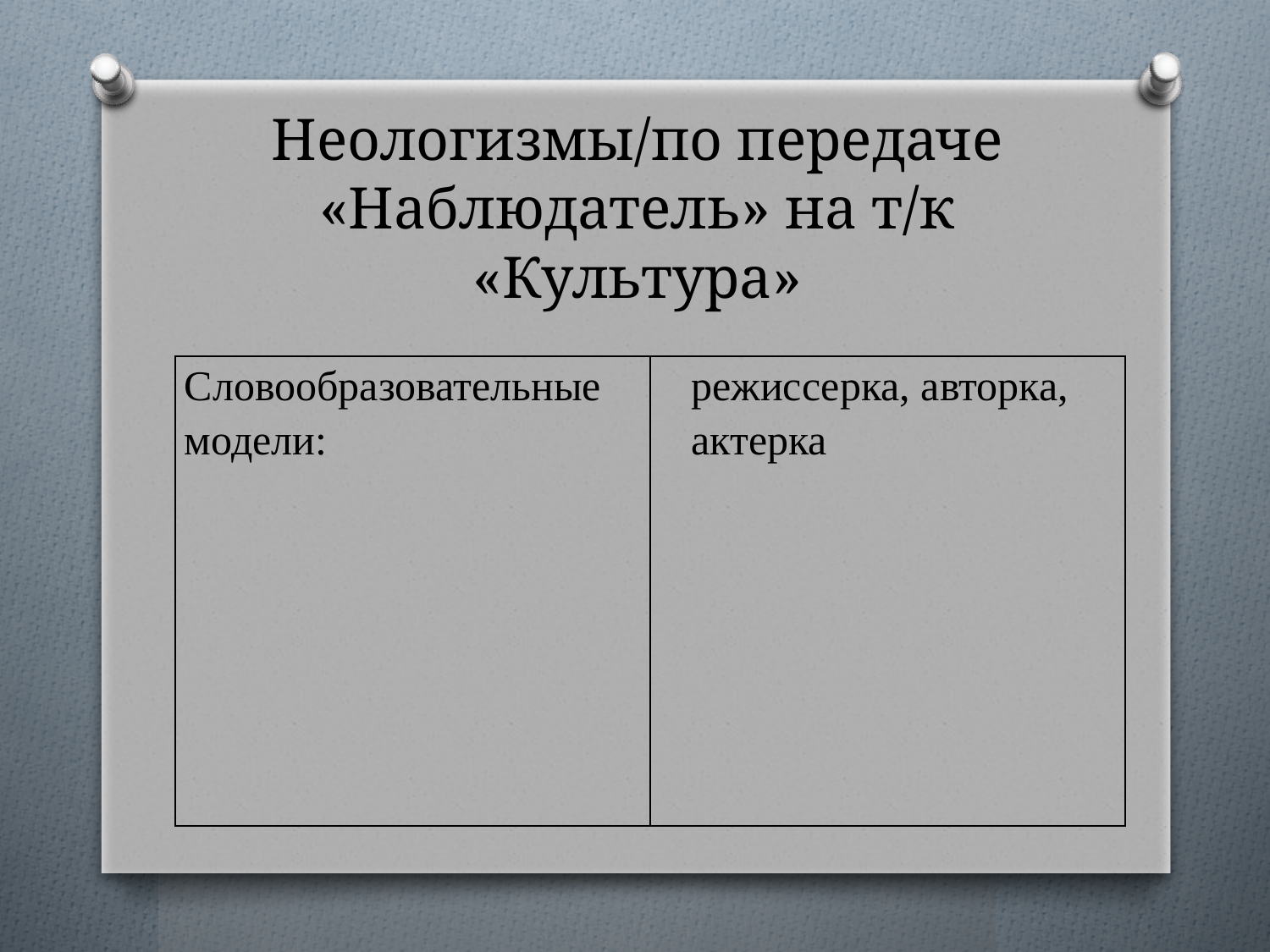

# Неологизмы/по передаче «Наблюдатель» на т/к «Культура»
| Словообразовательные модели: | режиссерка, авторка, актерка |
| --- | --- |